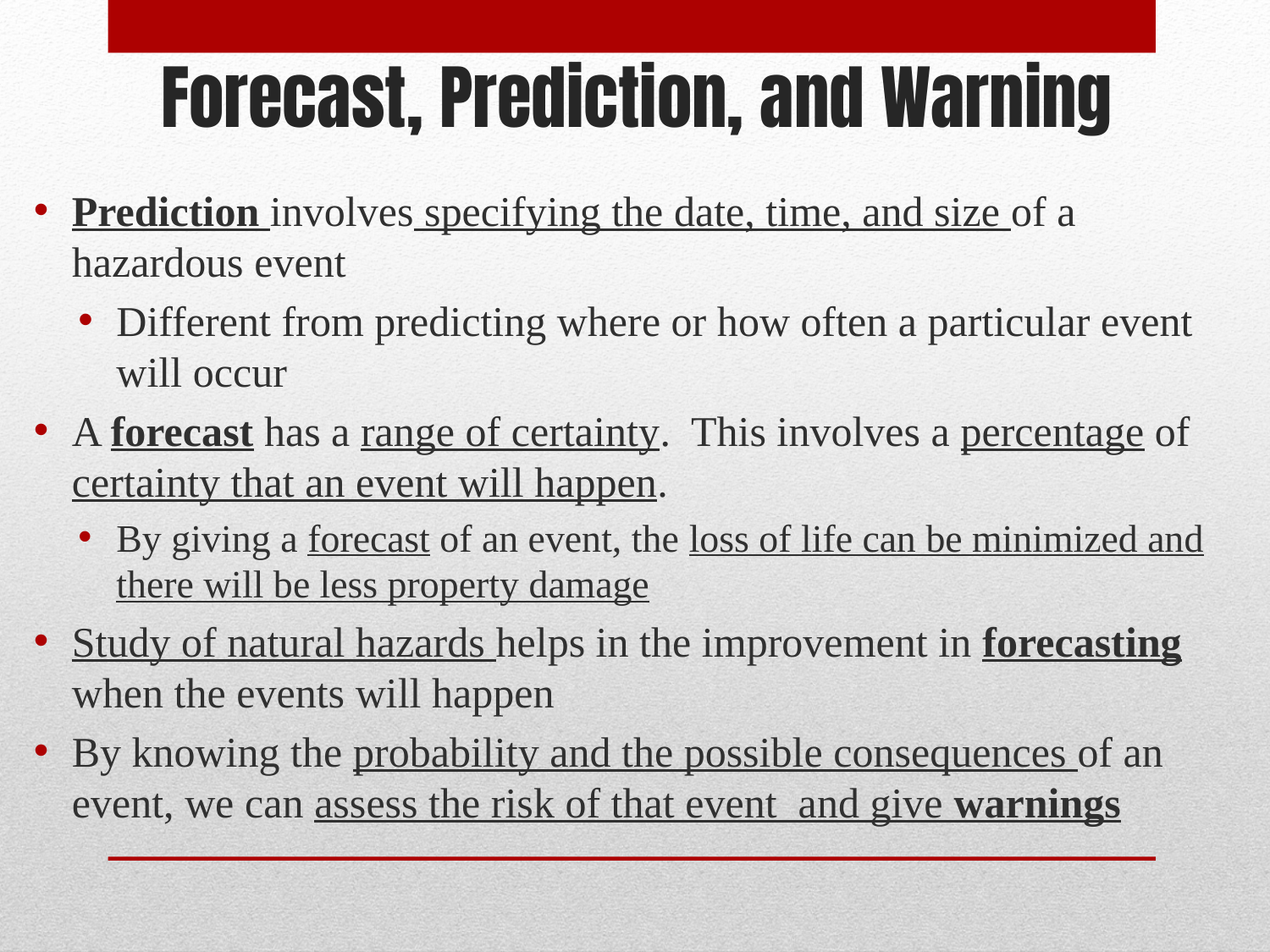

Forecast, Prediction, and Warning
Prediction involves specifying the date, time, and size of a hazardous event
Different from predicting where or how often a particular event will occur
A forecast has a range of certainty.  This involves a percentage of certainty that an event will happen.
By giving a forecast of an event, the loss of life can be minimized and there will be less property damage
Study of natural hazards helps in the improvement in forecasting when the events will happen
By knowing the probability and the possible consequences of an event, we can assess the risk of that event  and give warnings